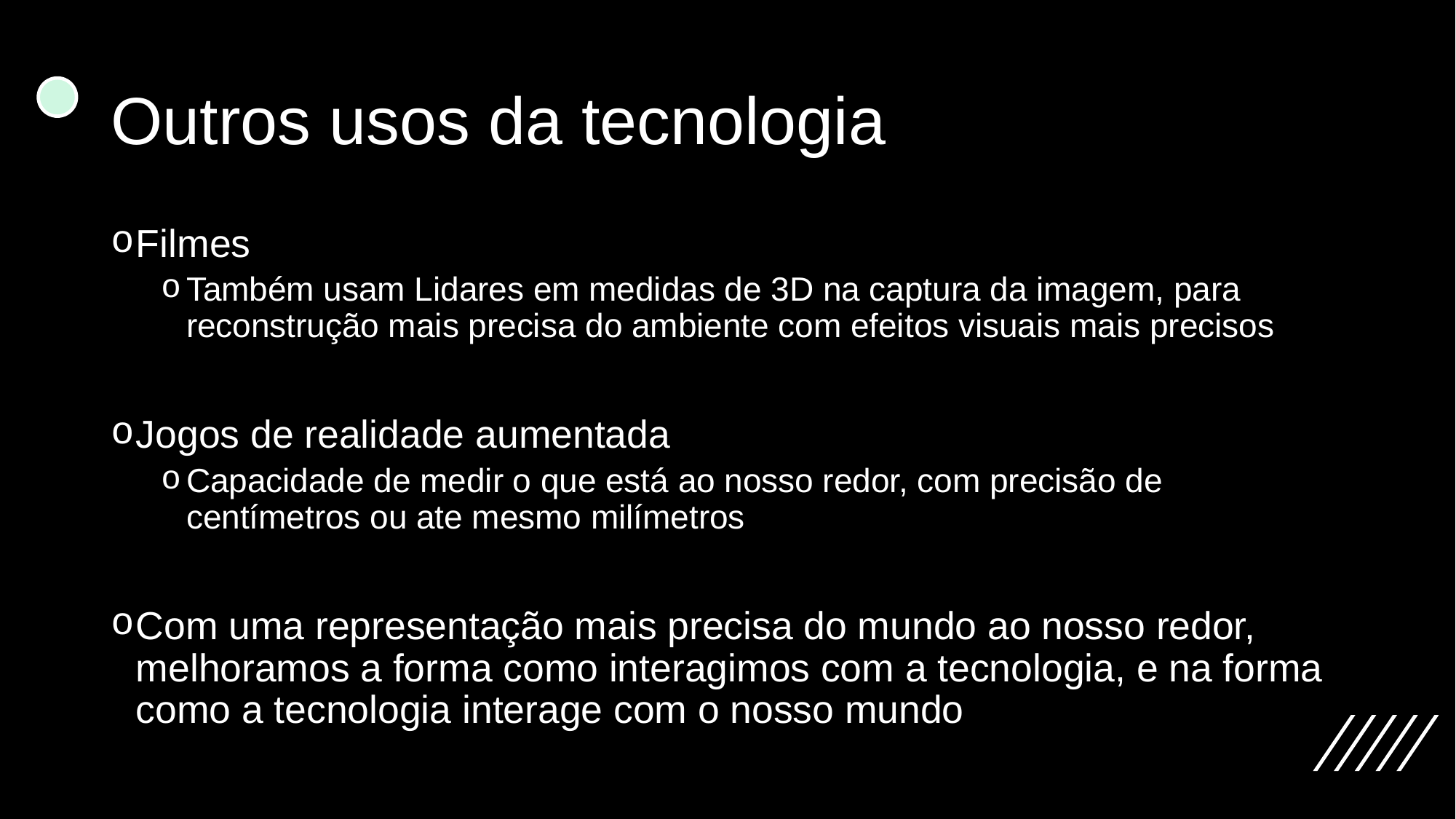

# Outros usos da tecnologia
Filmes
Também usam Lidares em medidas de 3D na captura da imagem, para reconstrução mais precisa do ambiente com efeitos visuais mais precisos

Jogos de realidade aumentada
Capacidade de medir o que está ao nosso redor, com precisão de centímetros ou ate mesmo milímetros

Com uma representação mais precisa do mundo ao nosso redor, melhoramos a forma como interagimos com a tecnologia, e na forma como a tecnologia interage com o nosso mundo